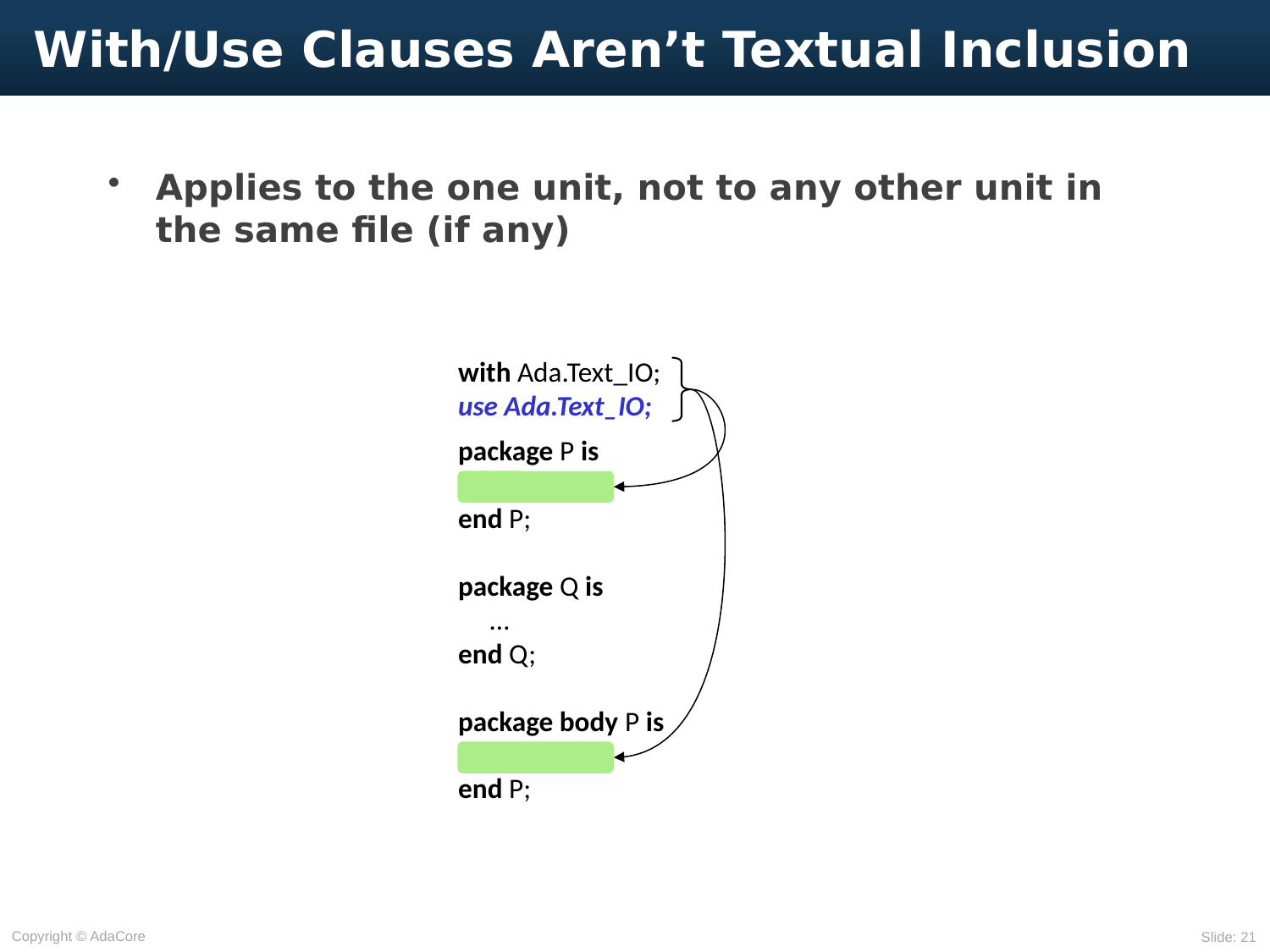

# With/Use Clauses Aren’t Textual Inclusion
Applies to the one unit, not to any other unit in the same file (if any)
with Ada.Text_IO;
use Ada.Text_IO;
package P is
	…
end P;

package Q is
	…
end Q;

package body P is
	…
end P;